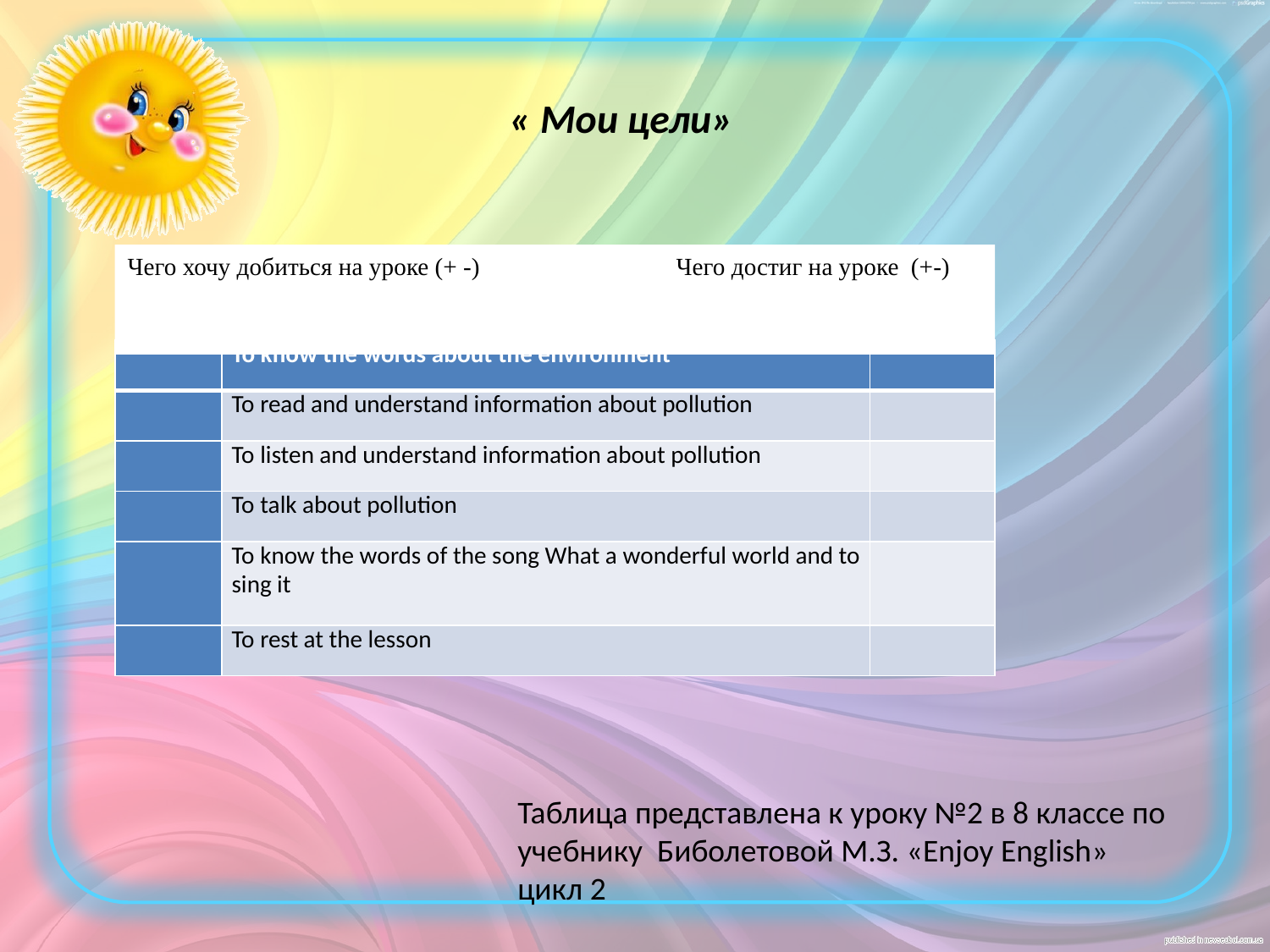

# « Мои цели»
Чего хочу добиться на уроке (+ -)                                Чего достиг на уроке  (+-)

|  | To know the words about the environment |  |
| --- | --- | --- |
|  | To read and understand information about pollution |  |
|  | To listen and understand information about pollution |  |
|  | To talk about pollution |  |
|  | To know the words of the song What a wonderful world and to sing it |  |
|  | To rest at the lesson |  |
Таблица представлена к уроку №2 в 8 классе по учебнику  Биболетовой М.З. «Enjoy English» цикл 2